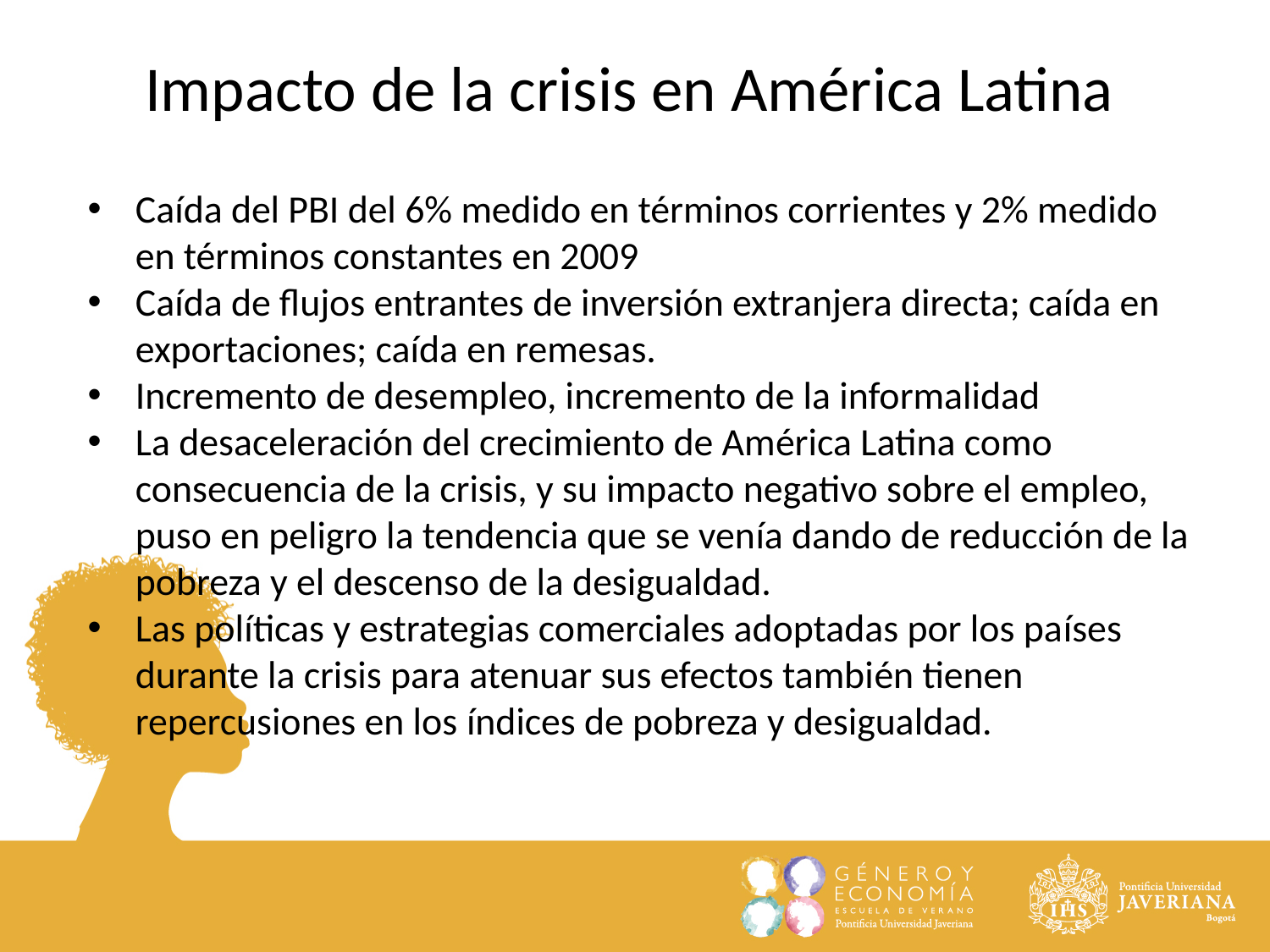

Impacto de la crisis en América Latina
Caída del PBI del 6% medido en términos corrientes y 2% medido en términos constantes en 2009
Caída de flujos entrantes de inversión extranjera directa; caída en exportaciones; caída en remesas.
Incremento de desempleo, incremento de la informalidad
La desaceleración del crecimiento de América Latina como consecuencia de la crisis, y su impacto negativo sobre el empleo, puso en peligro la tendencia que se venía dando de reducción de la pobreza y el descenso de la desigualdad.
Las políticas y estrategias comerciales adoptadas por los países durante la crisis para atenuar sus efectos también tienen repercusiones en los índices de pobreza y desigualdad.